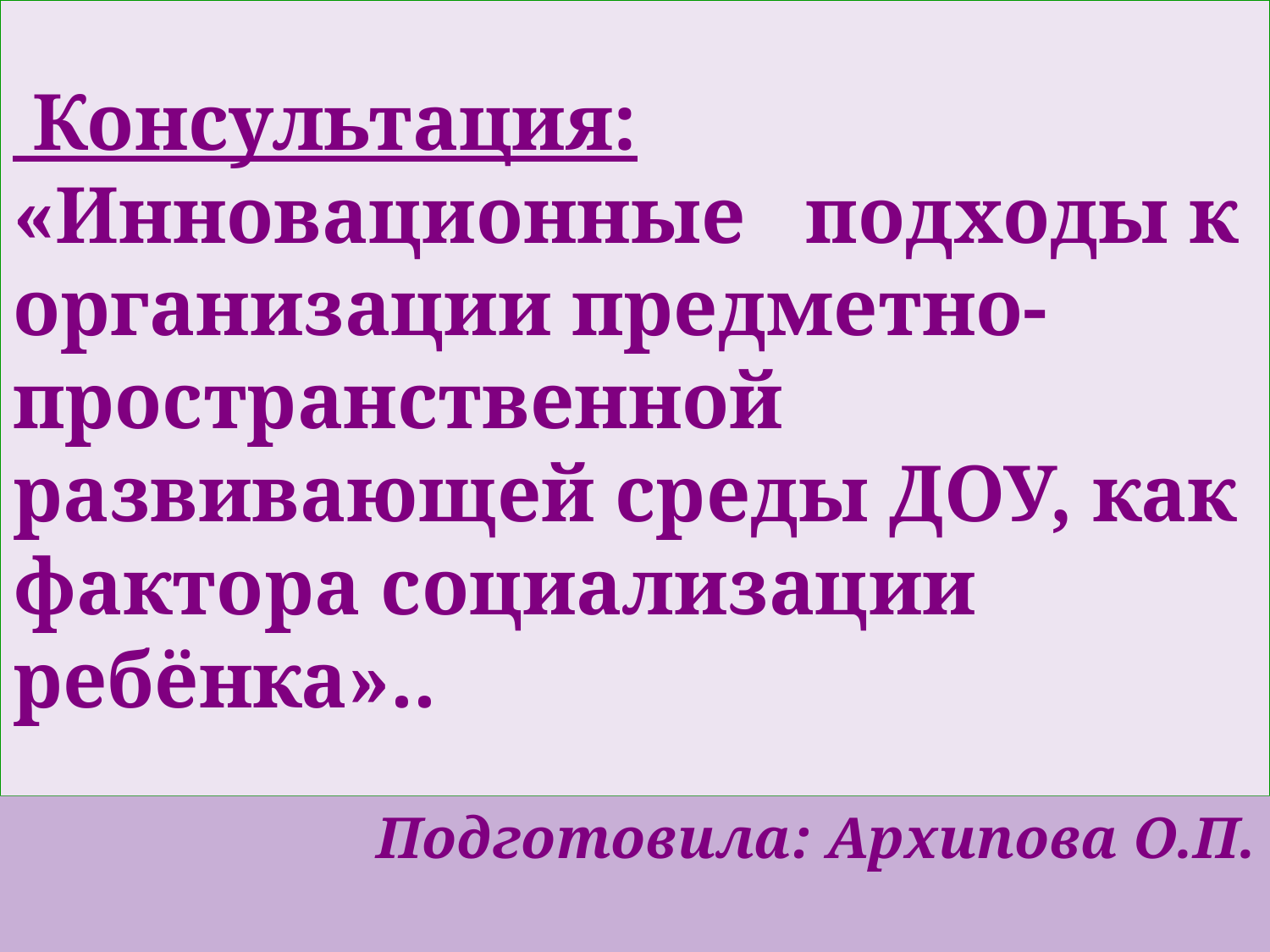

# Консультация: «Инновационные   подходы к организации предметно-пространственной развивающей среды ДОУ, как фактора социализации ребёнка»..
Подготовила: Архипова О.П.